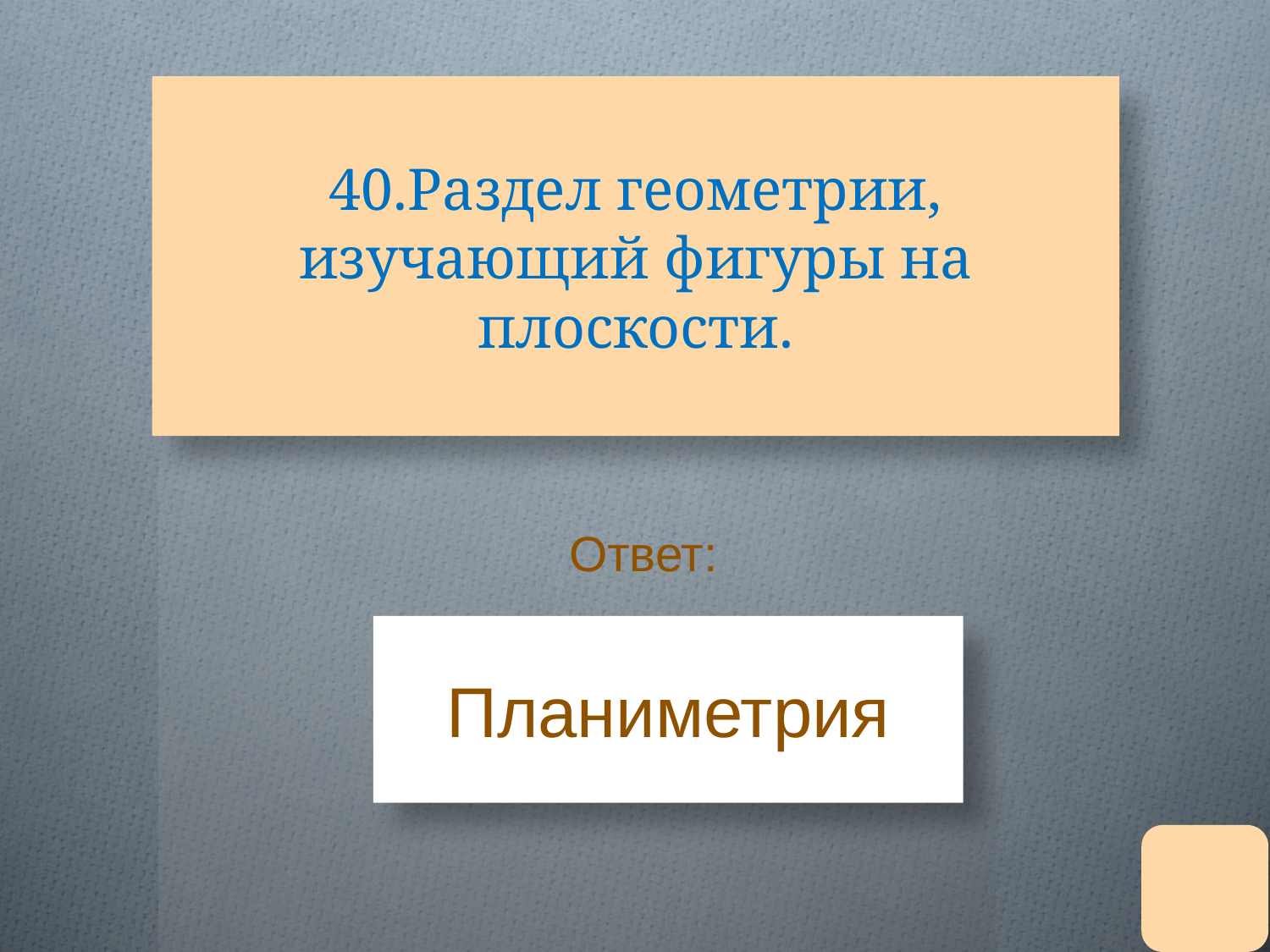

# 40.Раздел геометрии, изучающий фигуры на плоскости.
Ответ:
Планиметрия